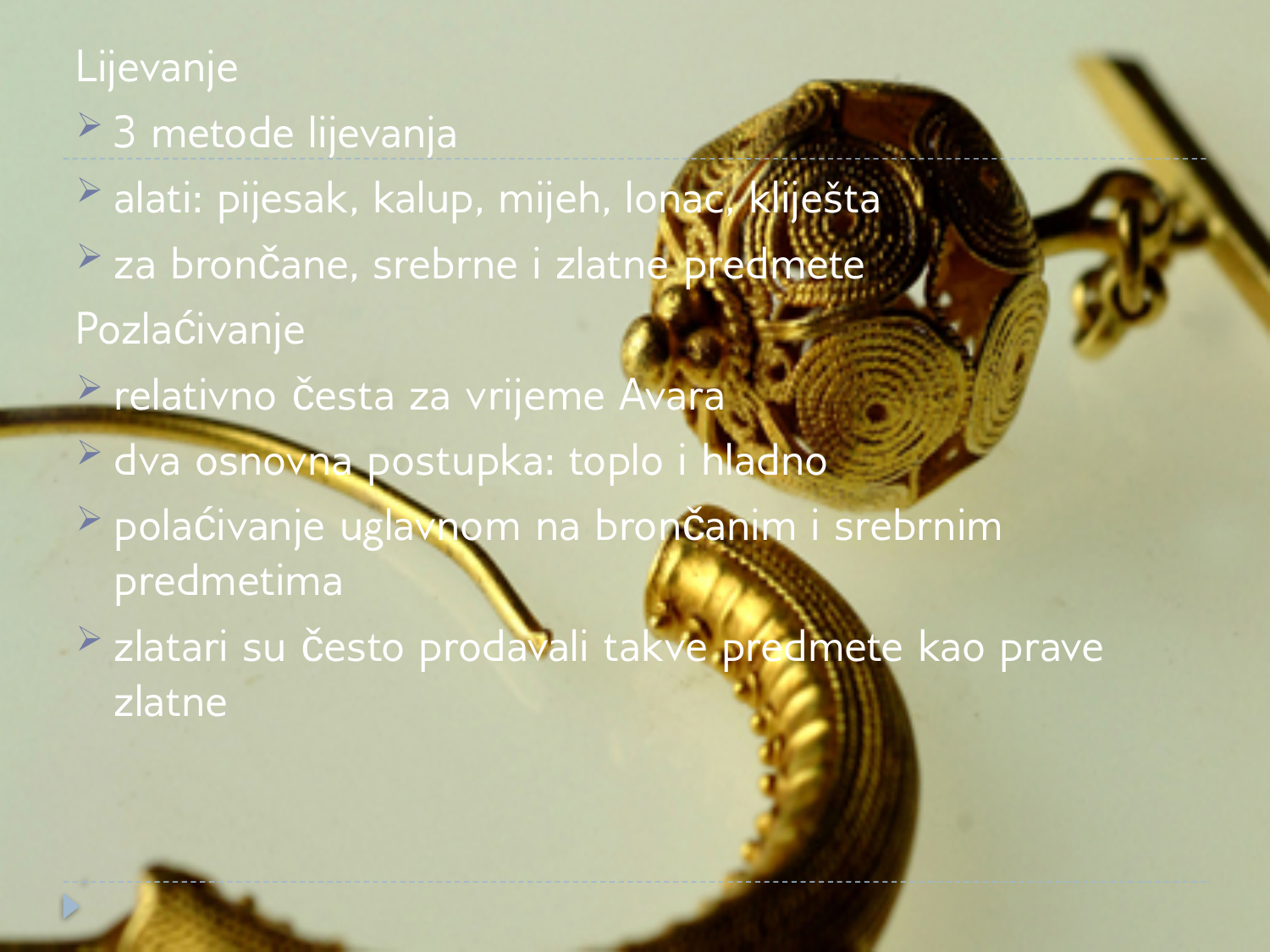

Lijevanje
3 metode lijevanja
alati: pijesak, kalup, mijeh, lonac, kliješta
za brončane, srebrne i zlatne predmete
Pozlaćivanje
relativno česta za vrijeme Avara
dva osnovna postupka: toplo i hladno
polaćivanje uglavnom na brončanim i srebrnim predmetima
zlatari su često prodavali takve predmete kao prave zlatne